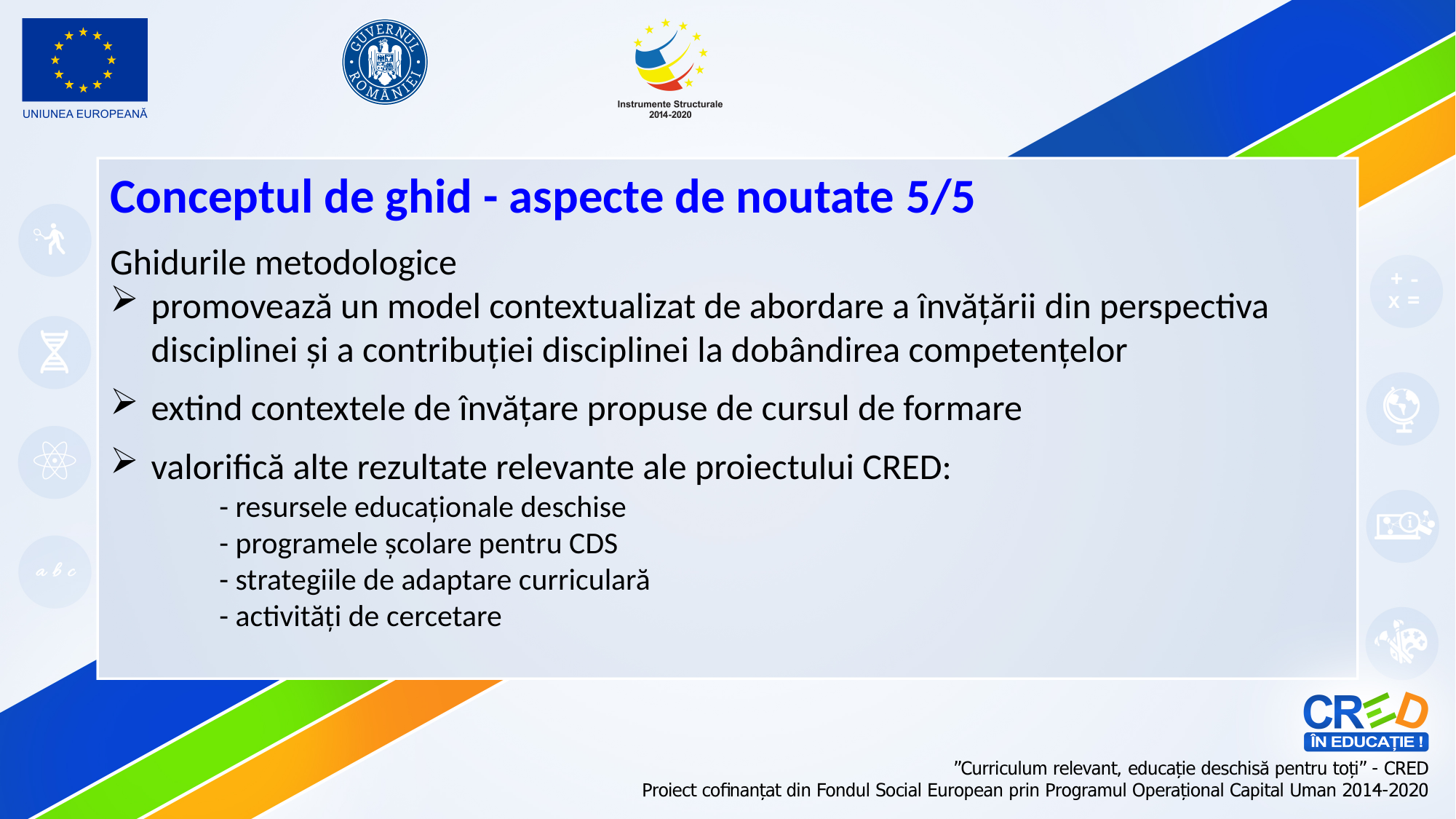

Conceptul de ghid - aspecte de noutate 5/5
Ghidurile metodologice
promovează un model contextualizat de abordare a învățării din perspectiva disciplinei și a contribuției disciplinei la dobândirea competențelor
extind contextele de învățare propuse de cursul de formare
valorifică alte rezultate relevante ale proiectului CRED:
- resursele educaționale deschise
- programele școlare pentru CDS
- strategiile de adaptare curriculară
- activități de cercetare
”Curriculum relevant, educație deschisă pentru toți” - CRED
Proiect cofinanțat din Fondul Social European prin Programul Operațional Capital Uman 2014-2020